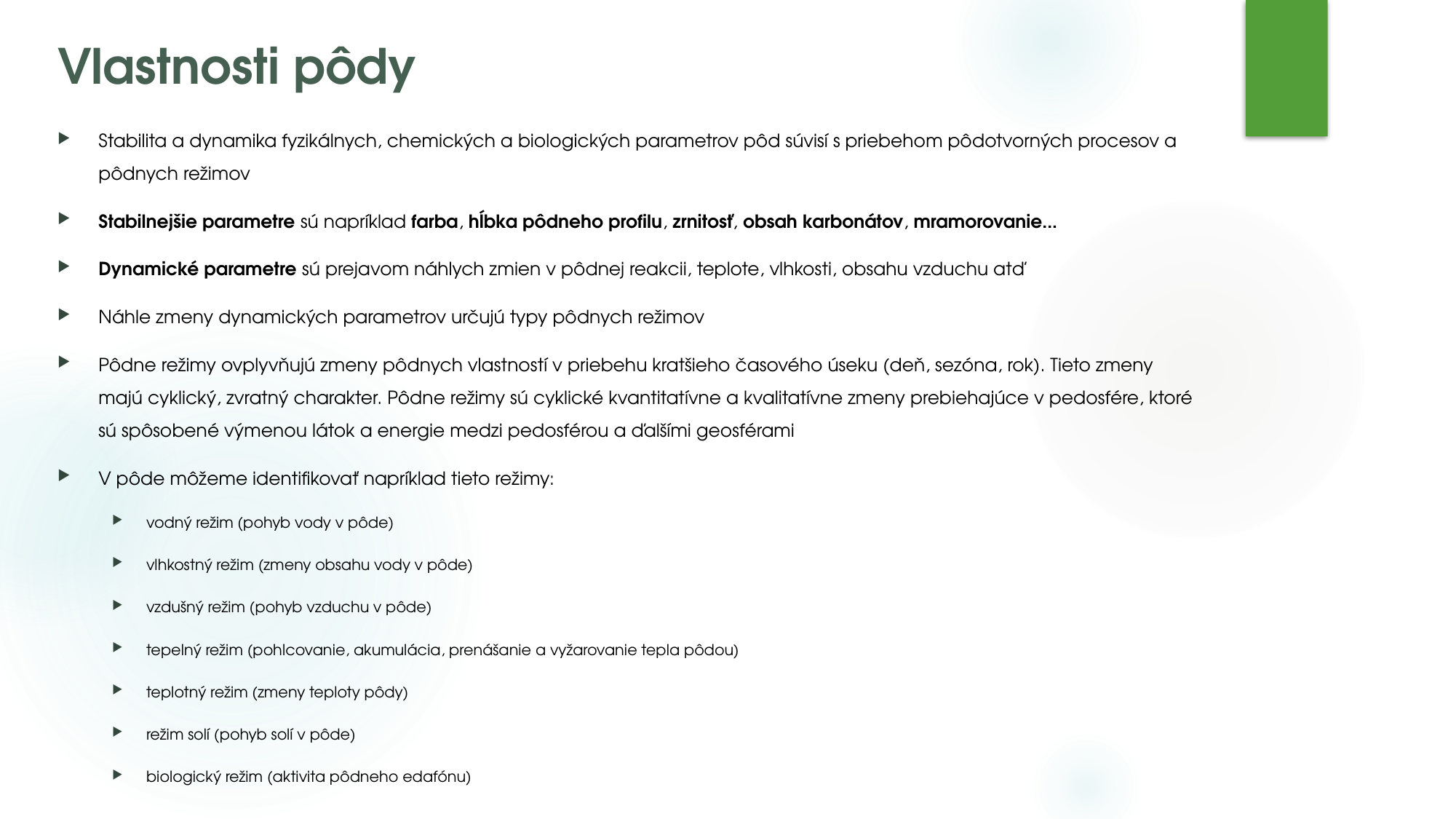

# Vlastnosti pôdy
Stabilita a dynamika fyzikálnych, chemických a biologických parametrov pôd súvisí s priebehom pôdotvorných procesov a pôdnych režimov
Stabilnejšie parametre sú napríklad farba, hĺbka pôdneho profilu, zrnitosť, obsah karbonátov, mramorovanie...
Dynamické parametre sú prejavom náhlych zmien v pôdnej reakcii, teplote, vlhkosti, obsahu vzduchu atď
Náhle zmeny dynamických parametrov určujú typy pôdnych režimov
Pôdne režimy ovplyvňujú zmeny pôdnych vlastností v priebehu kratšieho časového úseku (deň, sezóna, rok). Tieto zmeny majú cyklický, zvratný charakter. Pôdne režimy sú cyklické kvantitatívne a kvalitatívne zmeny prebiehajúce v pedosfére, ktoré sú spôsobené výmenou látok a energie medzi pedosférou a ďalšími geosférami
V pôde môžeme identifikovať napríklad tieto režimy:
vodný režim (pohyb vody v pôde)
vlhkostný režim (zmeny obsahu vody v pôde)
vzdušný režim (pohyb vzduchu v pôde)
tepelný režim (pohlcovanie, akumulácia, prenášanie a vyžarovanie tepla pôdou)
teplotný režim (zmeny teploty pôdy)
režim solí (pohyb solí v pôde)
biologický režim (aktivita pôdneho edafónu)